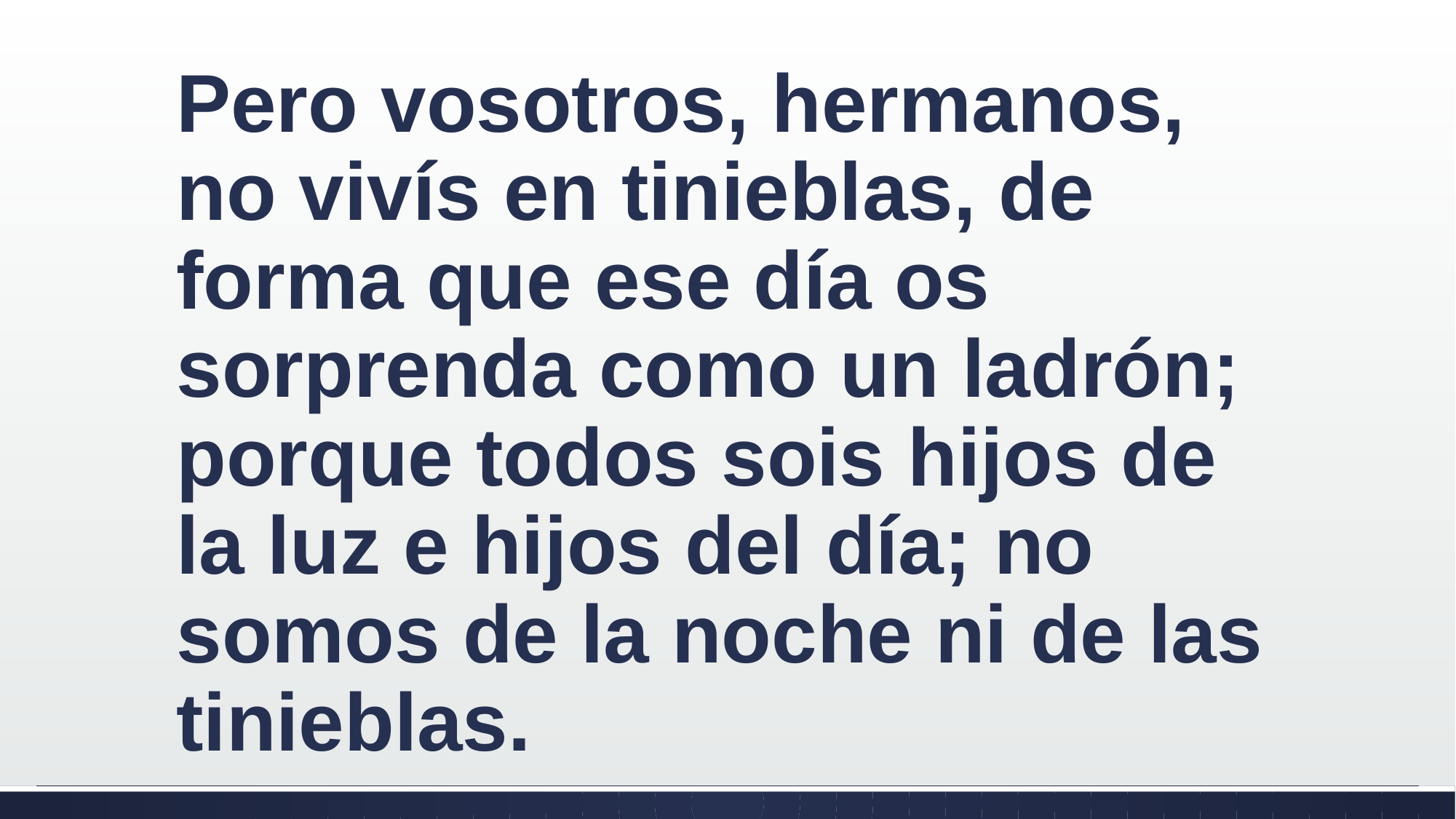

#
Pero vosotros, hermanos, no vivís en tinieblas, de forma que ese día os sorprenda como un ladrón; porque todos sois hijos de la luz e hijos del día; no somos de la noche ni de las tinieblas.